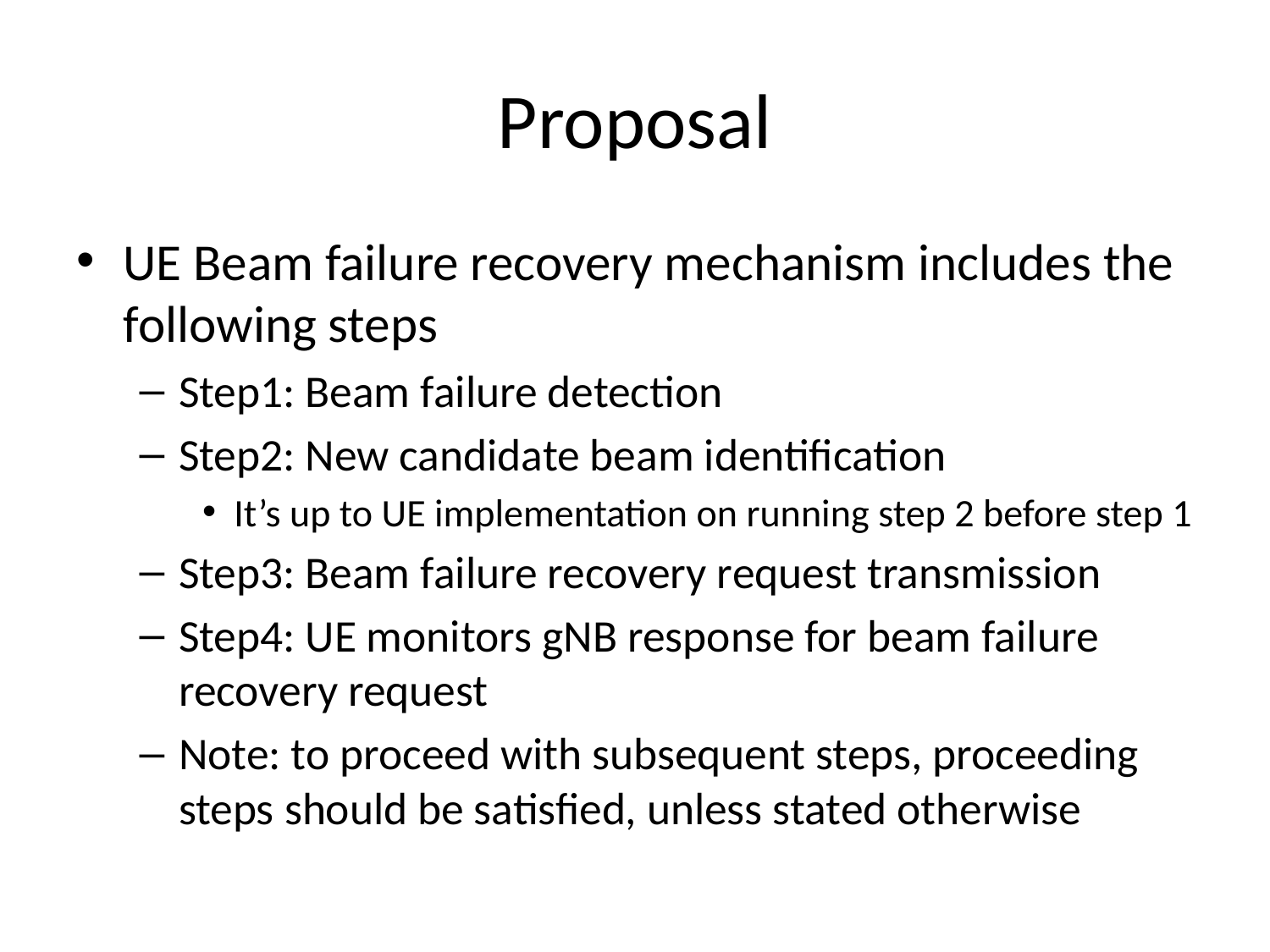

# Proposal
UE Beam failure recovery mechanism includes the following steps
Step1: Beam failure detection
Step2: New candidate beam identification
It’s up to UE implementation on running step 2 before step 1
Step3: Beam failure recovery request transmission
Step4: UE monitors gNB response for beam failure recovery request
Note: to proceed with subsequent steps, proceeding steps should be satisfied, unless stated otherwise